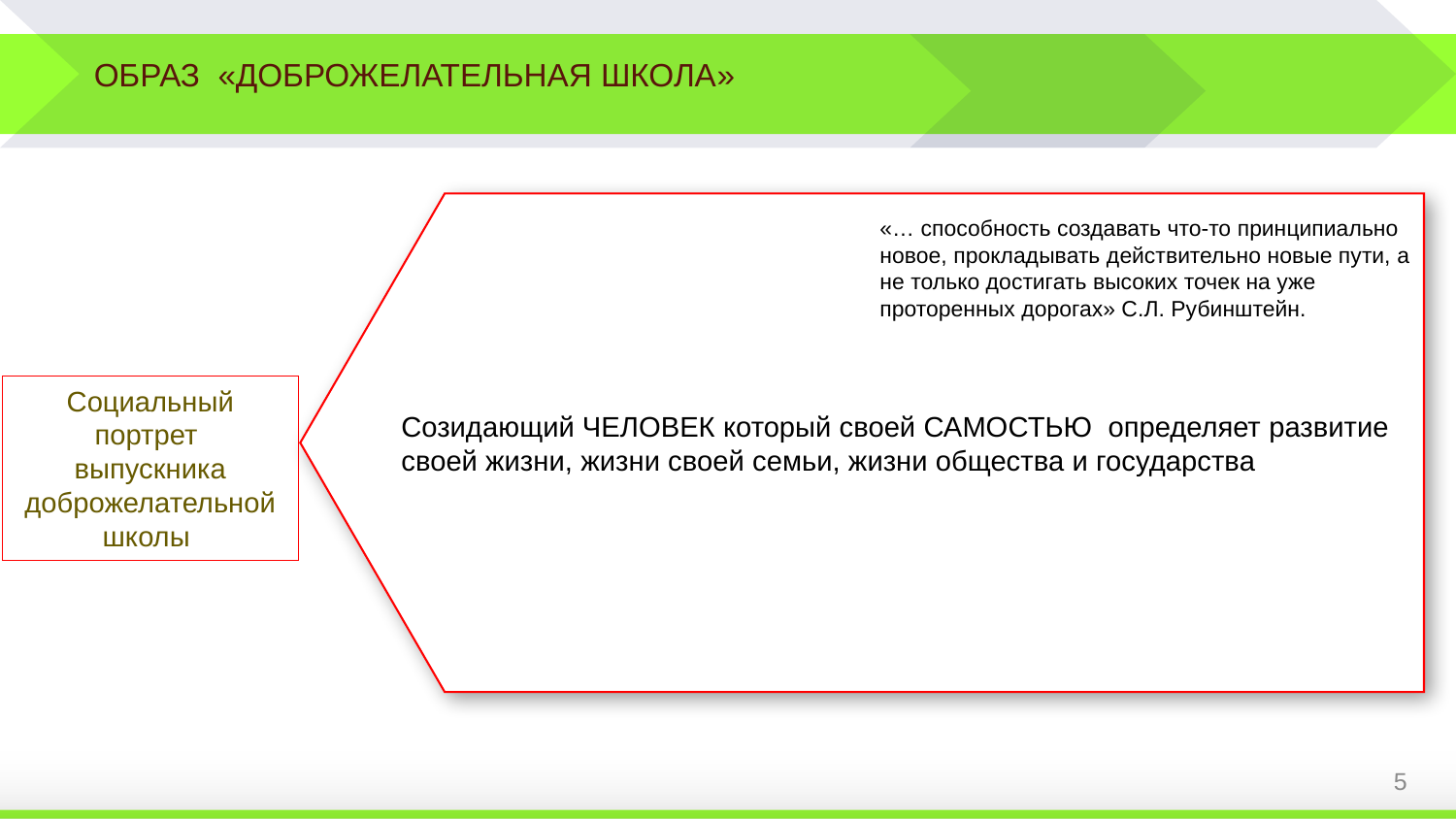

ОБРАЗ  «ДОБРОЖЕЛАТЕЛЬНАЯ ШКОЛА»

Созидающий ЧЕЛОВЕК который своей САМОСТЬЮ  определяет развитие своей жизни, жизни своей семьи, жизни общества и государства
«… способность создавать что-то принципиально новое, прокладывать действительно новые пути, а не только достигать высоких точек на уже проторенных дорогах» С.Л. Рубинштейн.
Социальный портрет  выпускника доброжелательной школы

5